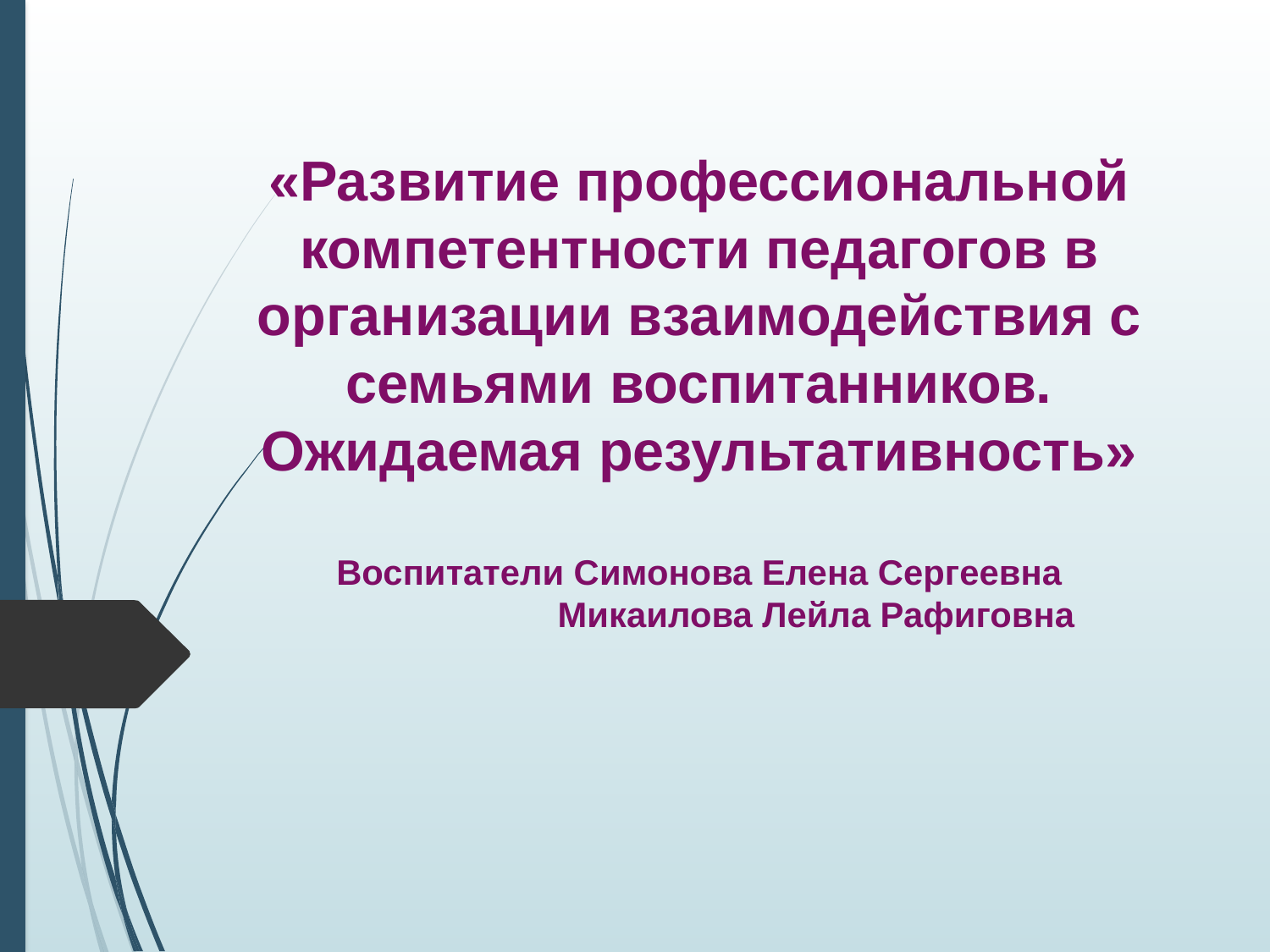

# «Развитие профессиональной компетентности педагогов в организации взаимодействия с семьями воспитанников. Ожидаемая результативность» Воспитатели Симонова Елена Сергеевна Микаилова Лейла Рафиговна